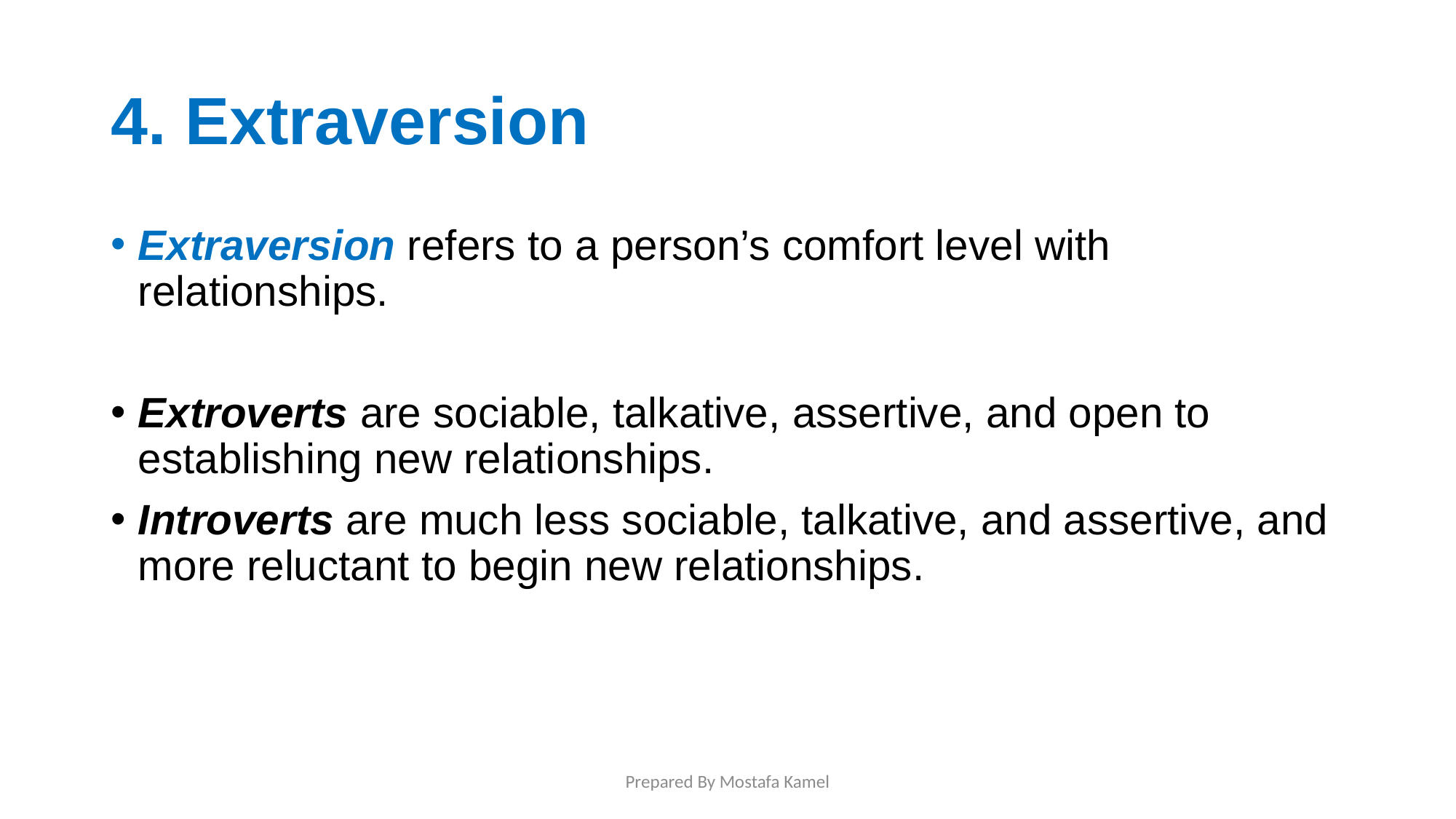

# 4. Extraversion
Extraversion refers to a person’s comfort level with relationships.

Extroverts are sociable, talkative, assertive, and open to establishing new relationships.
Introverts are much less sociable, talkative, and assertive, and more reluctant to begin new relationships.
Prepared By Mostafa Kamel